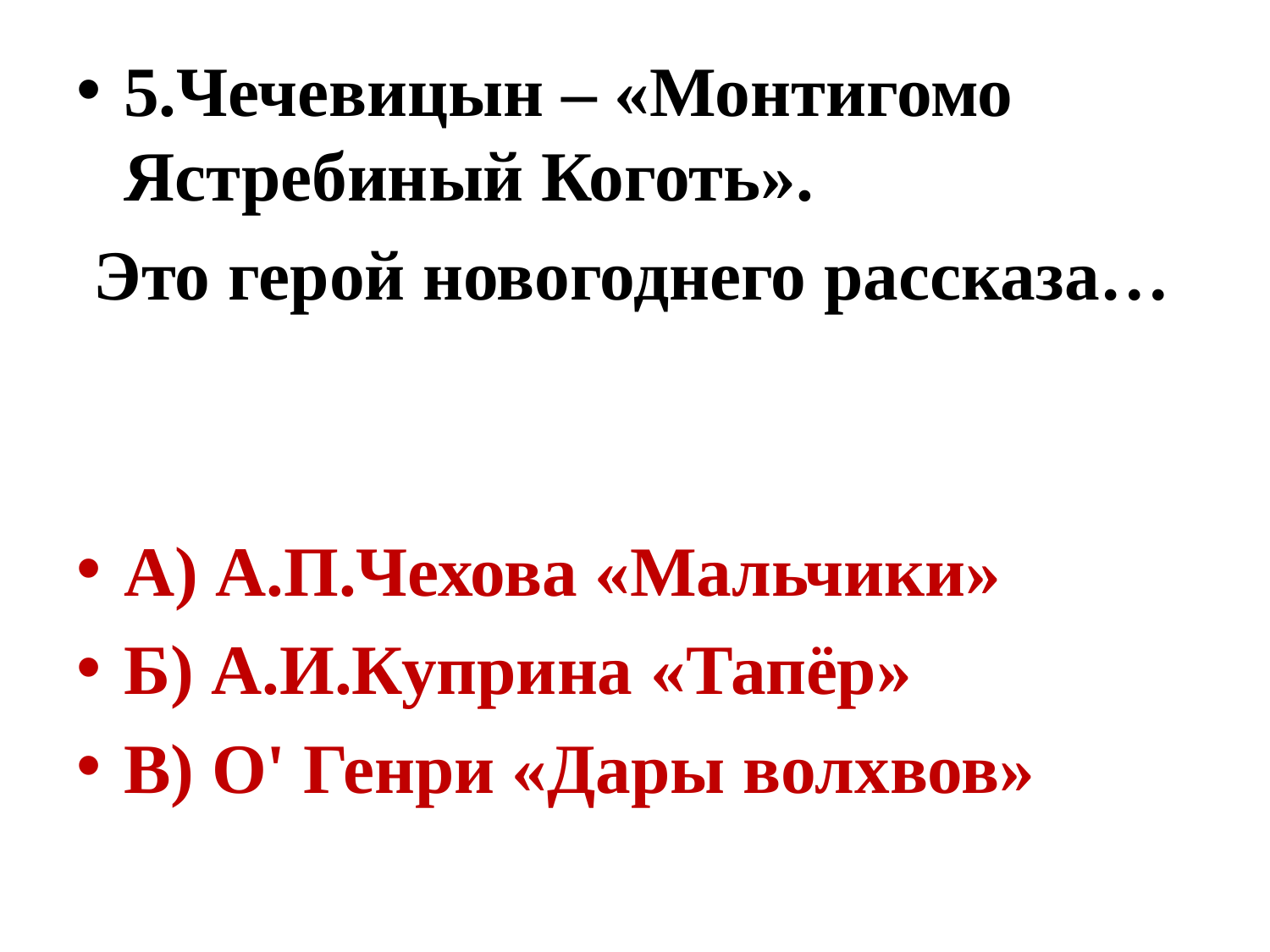

5.Чечевицын – «Монтигомо Ястребиный Коготь».
 Это герой новогоднего рассказа…

А) А.П.Чехова «Мальчики»
Б) А.И.Куприна «Тапёр»
В) О' Генри «Дары волхвов»